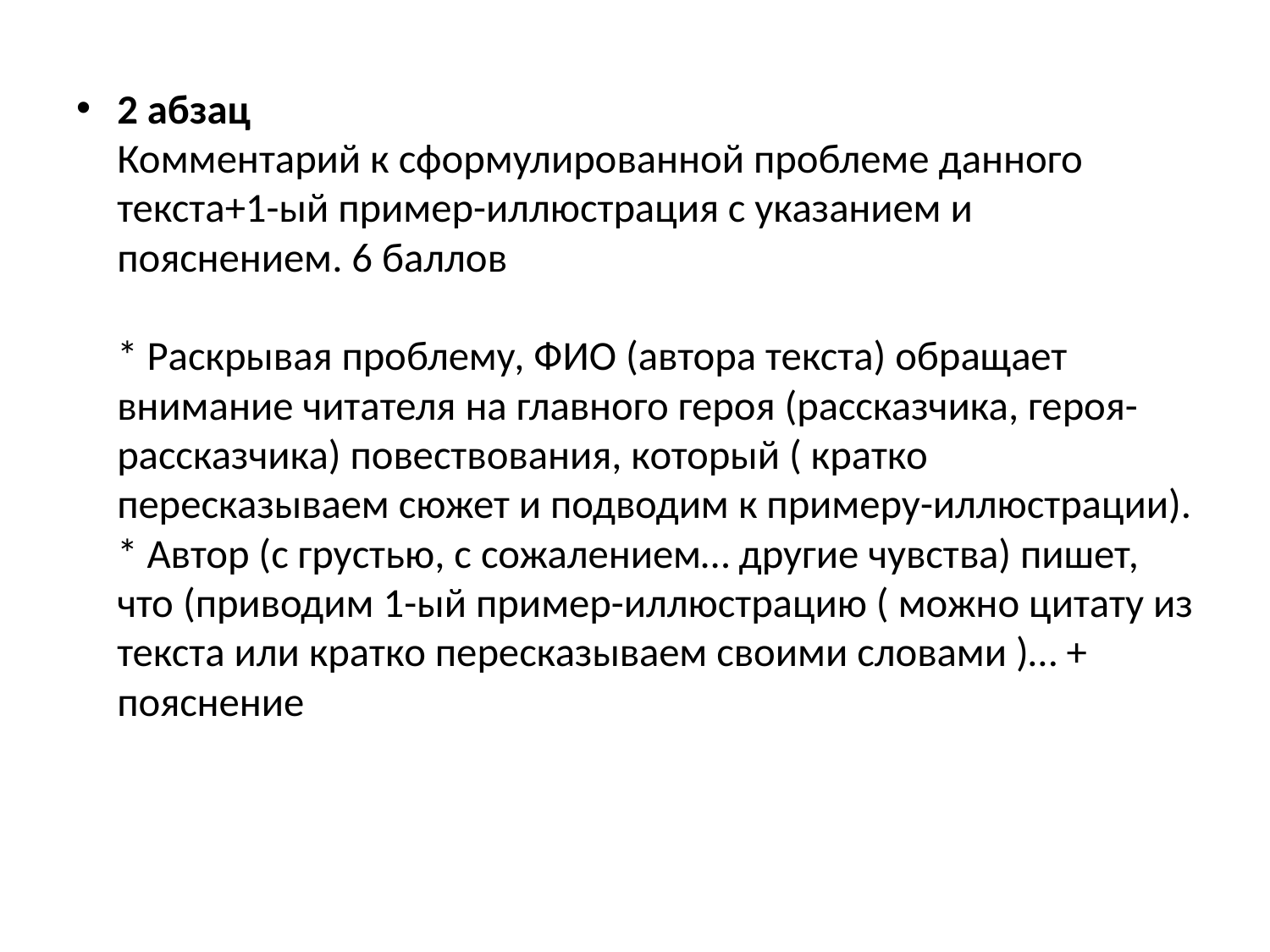

2 абзац
Комментарий к сформулированной проблеме данного текста+1-ый пример-иллюстрация с указанием и пояснением. 6 баллов
* Раскрывая проблему, ФИО (автора текста) обращает внимание читателя на главного героя (рассказчика, героя-рассказчика) повествования, который ( кратко пересказываем сюжет и подводим к примеру-иллюстрации).
* Автор (с грустью, с сожалением… другие чувства) пишет, что (приводим 1-ый пример-иллюстрацию ( можно цитату из текста или кратко пересказываем своими словами )… + пояснение